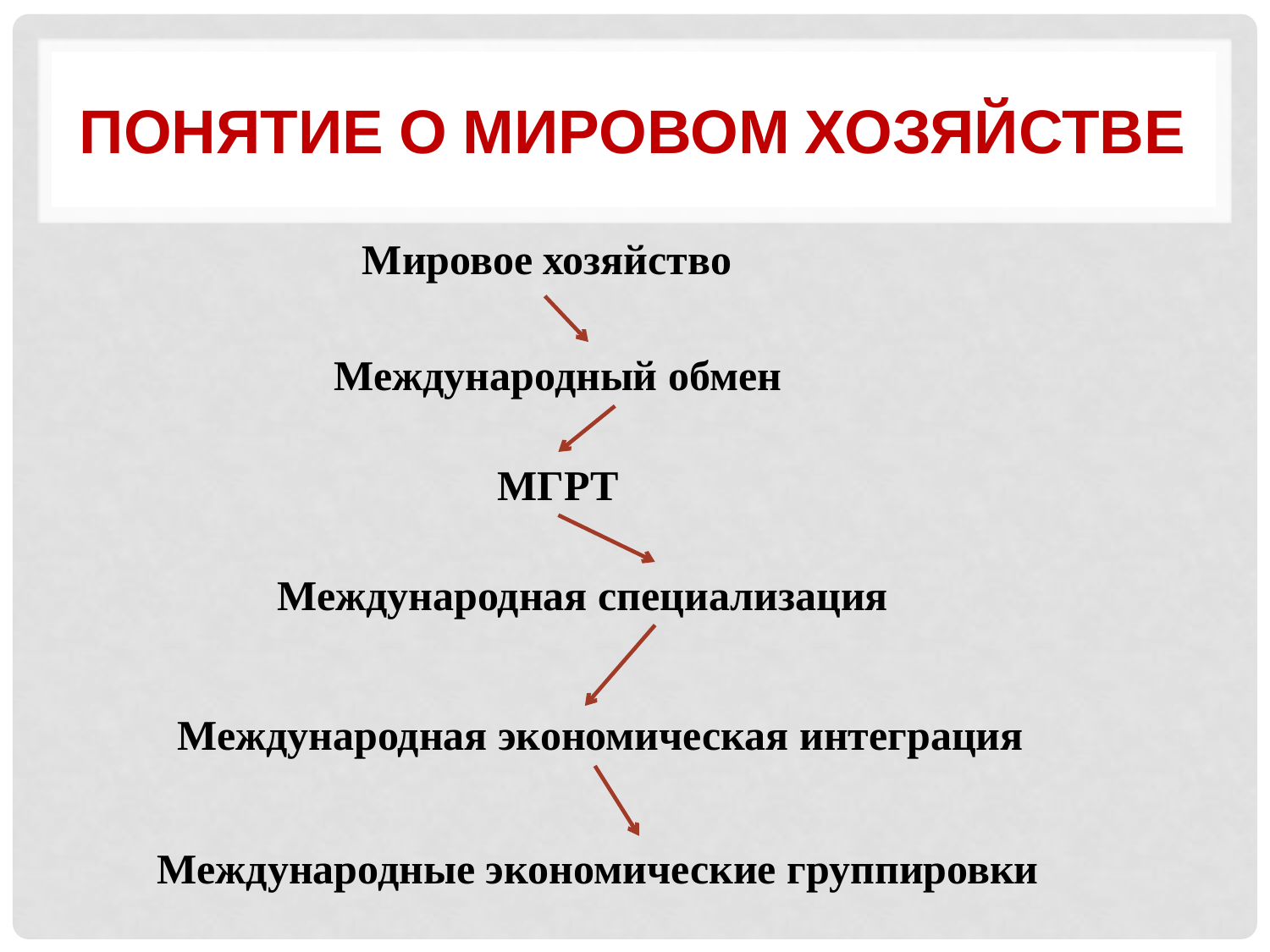

# Понятие о мировом хозяйстве
Мировое хозяйство
Международный обмен
МГРТ
Международная специализация
Международная экономическая интеграция
Международные экономические группировки